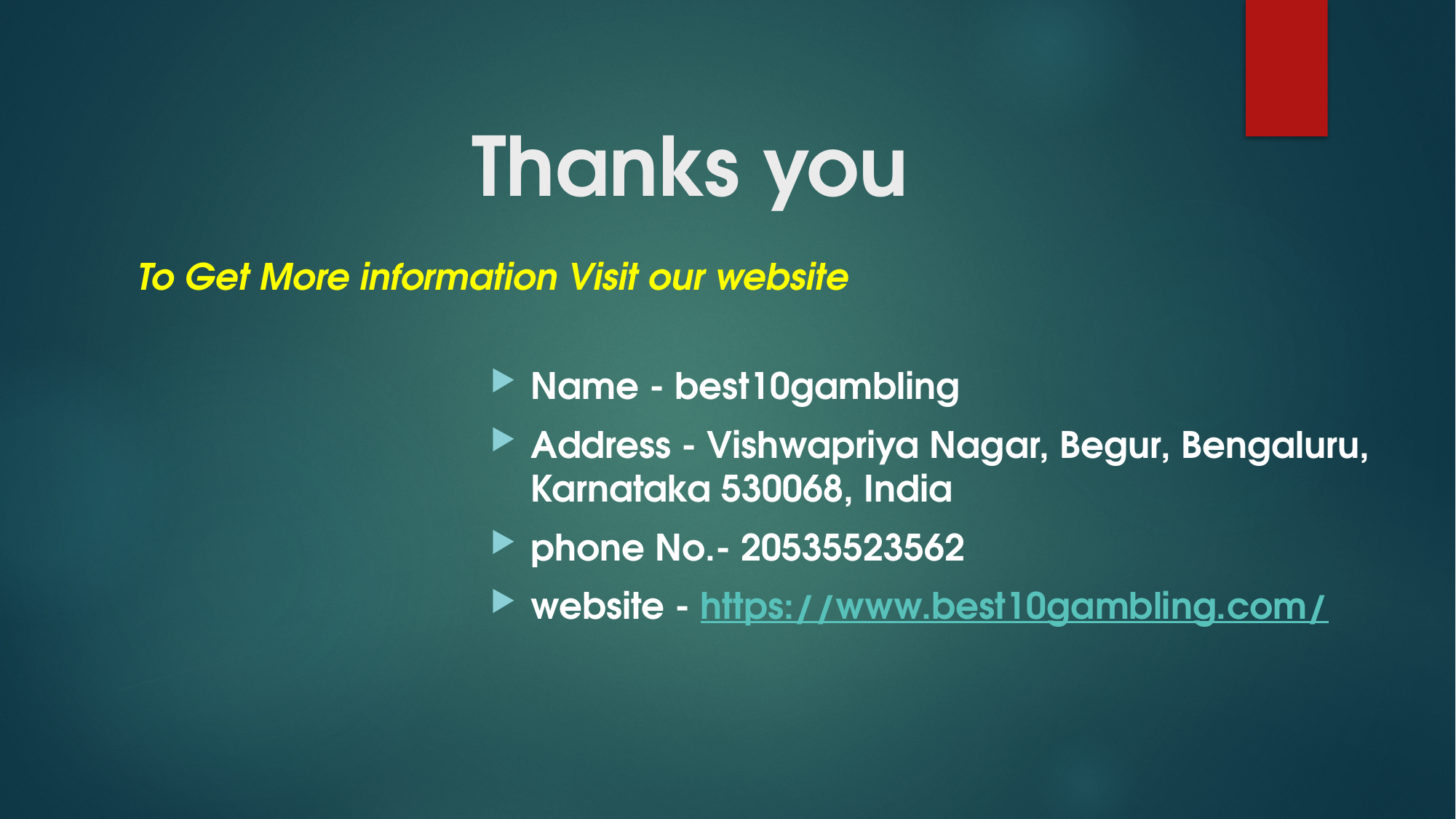

# Thanks you
To Get More information Visit our website
Name - best10gambling
Address - Vishwapriya Nagar, Begur, Bengaluru, Karnataka 530068, India
phone No.- 20535523562
website - https://www.best10gambling.com/